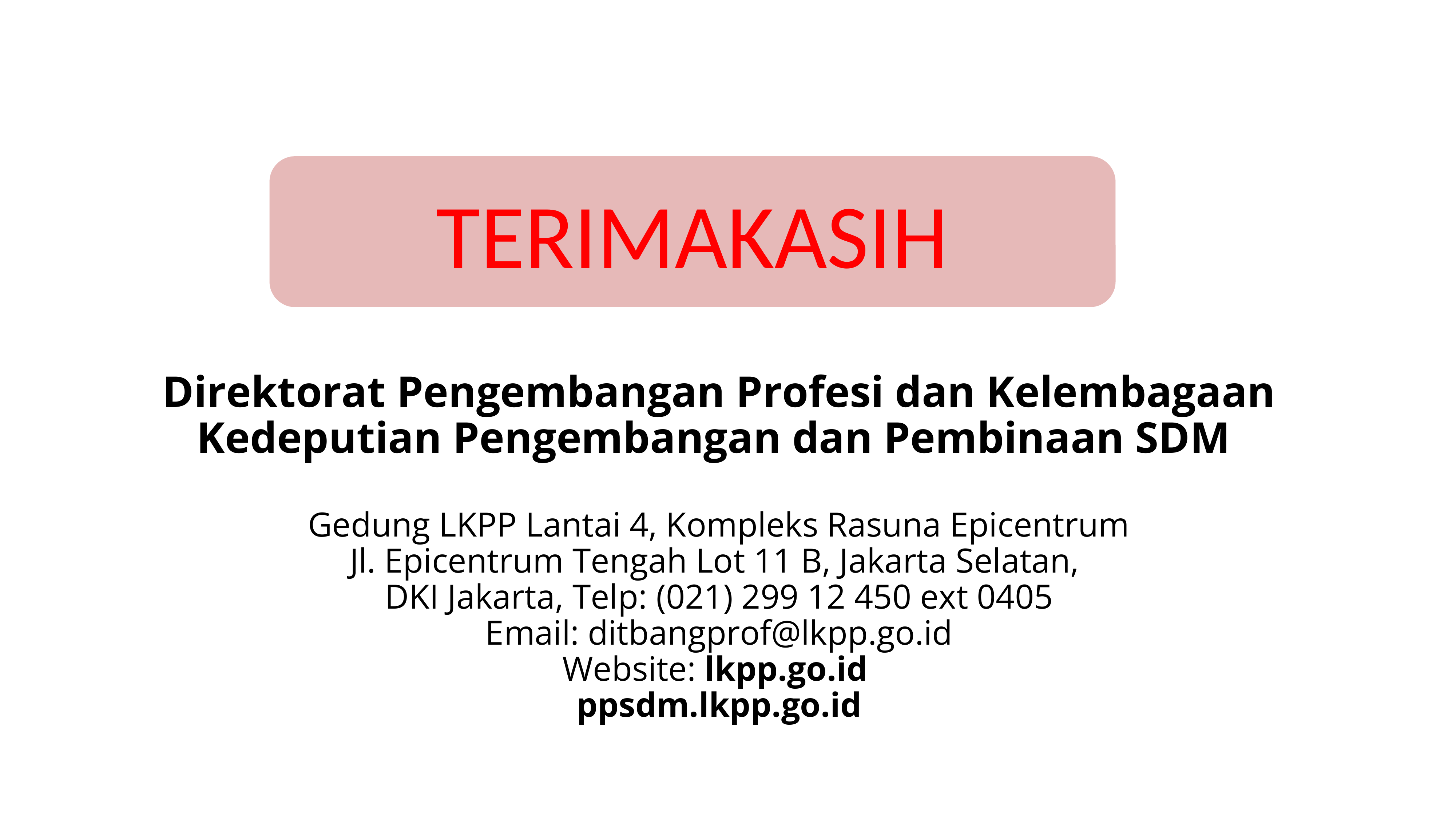

TERIMAKASIH
Direktorat Pengembangan Profesi dan Kelembagaan
Kedeputian Pengembangan dan Pembinaan SDM

Gedung LKPP Lantai 4, Kompleks Rasuna Epicentrum
Jl. Epicentrum Tengah Lot 11 B, Jakarta Selatan,
DKI Jakarta, Telp: (021) 299 12 450 ext 0405
Email: ditbangprof@lkpp.go.id
Website: lkpp.go.id
ppsdm.lkpp.go.id